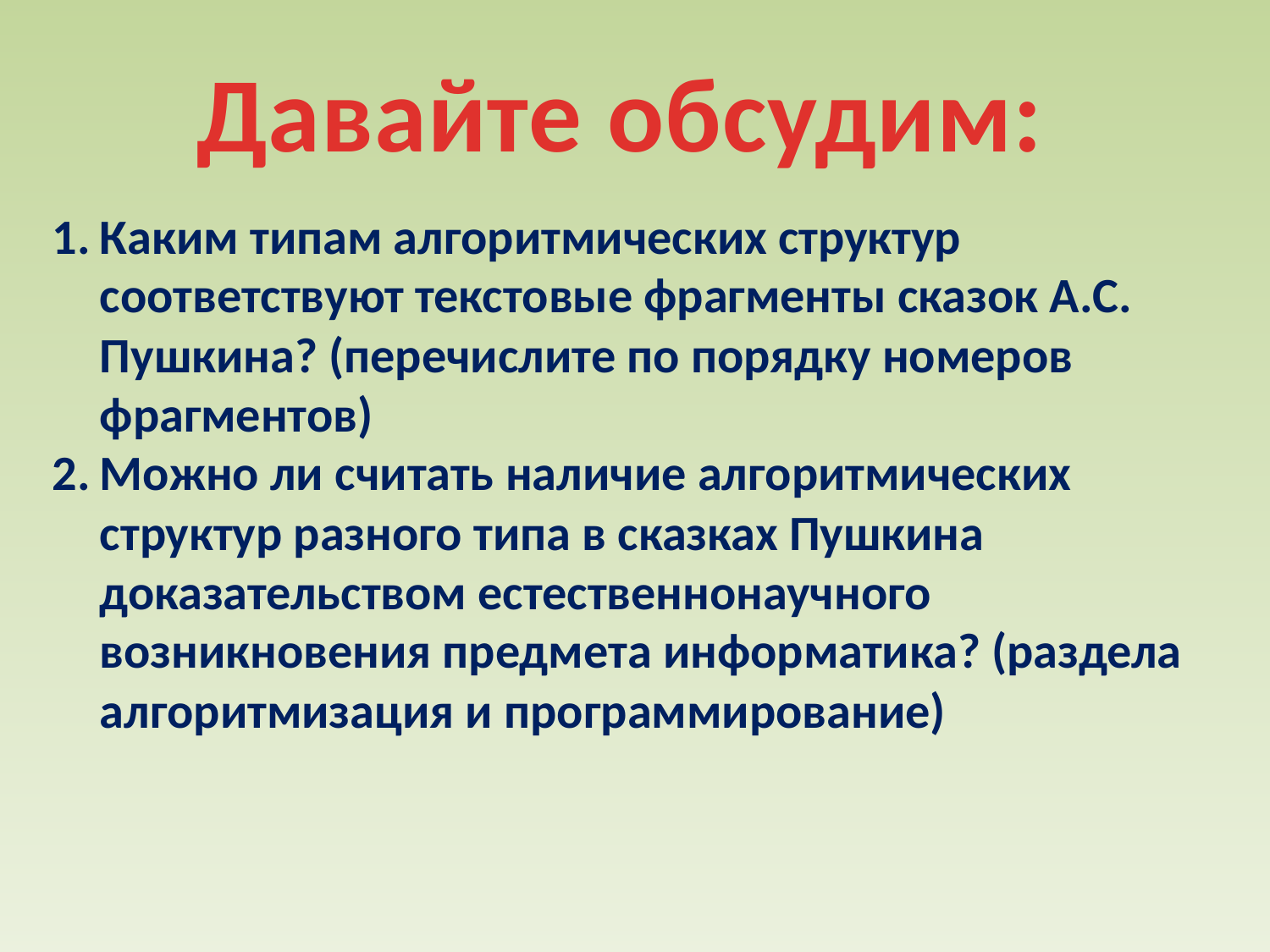

Давайте обсудим:
Каким типам алгоритмических структур соответствуют текстовые фрагменты сказок А.С. Пушкина? (перечислите по порядку номеров фрагментов)
Можно ли считать наличие алгоритмических структур разного типа в сказках Пушкина доказательством естественнонаучного возникновения предмета информатика? (раздела алгоритмизация и программирование)